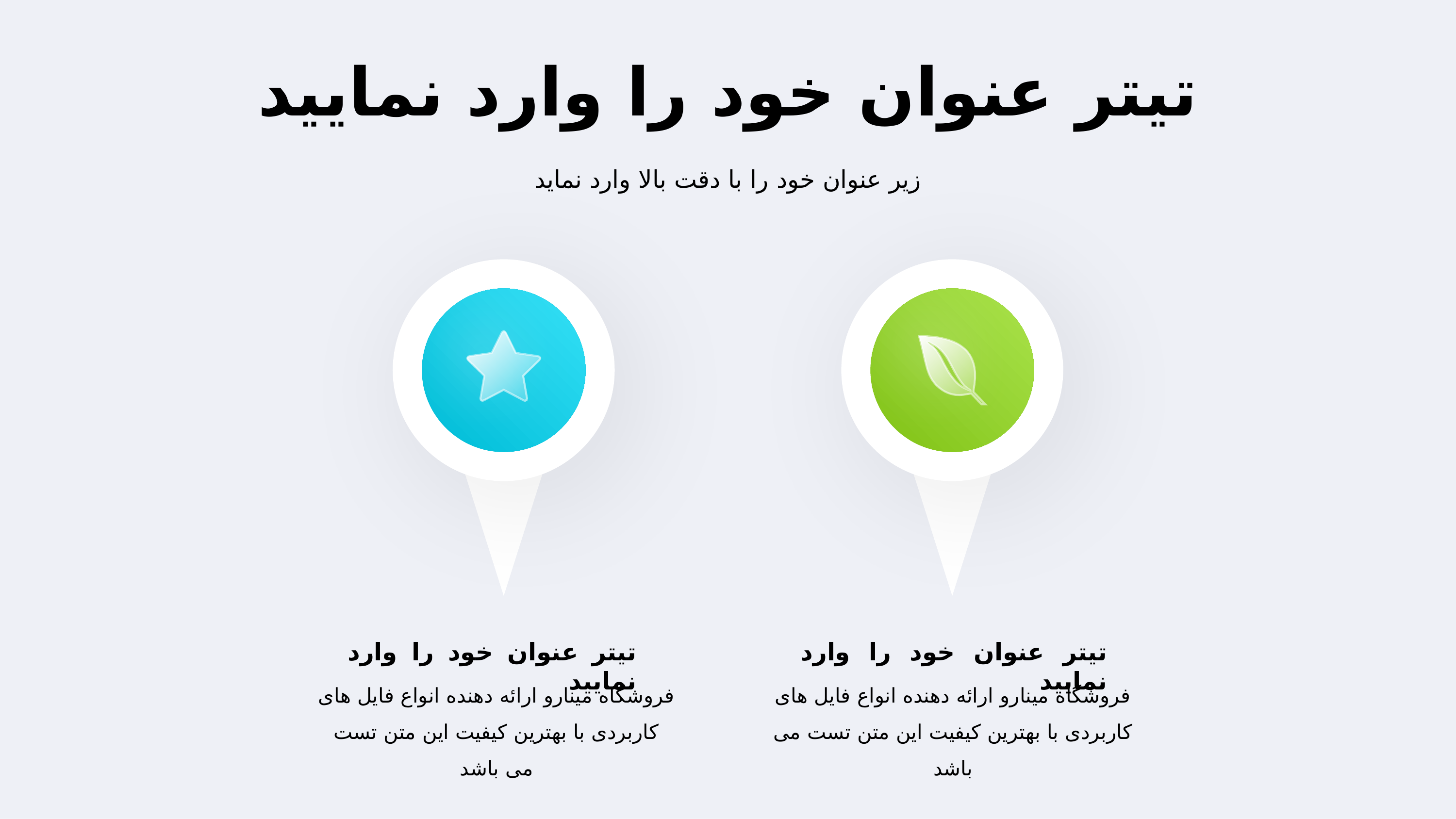

تیتر عنوان خود را وارد نمایید
زیر عنوان خود را با دقت بالا وارد نماید

تیتر عنوان خود را وارد نمایید
فروشگاه مینارو ارائه دهنده انواع فایل های کاربردی با بهترین کیفیت این متن تست می باشد
تیتر عنوان خود را وارد نمایید
فروشگاه مینارو ارائه دهنده انواع فایل های کاربردی با بهترین کیفیت این متن تست می باشد